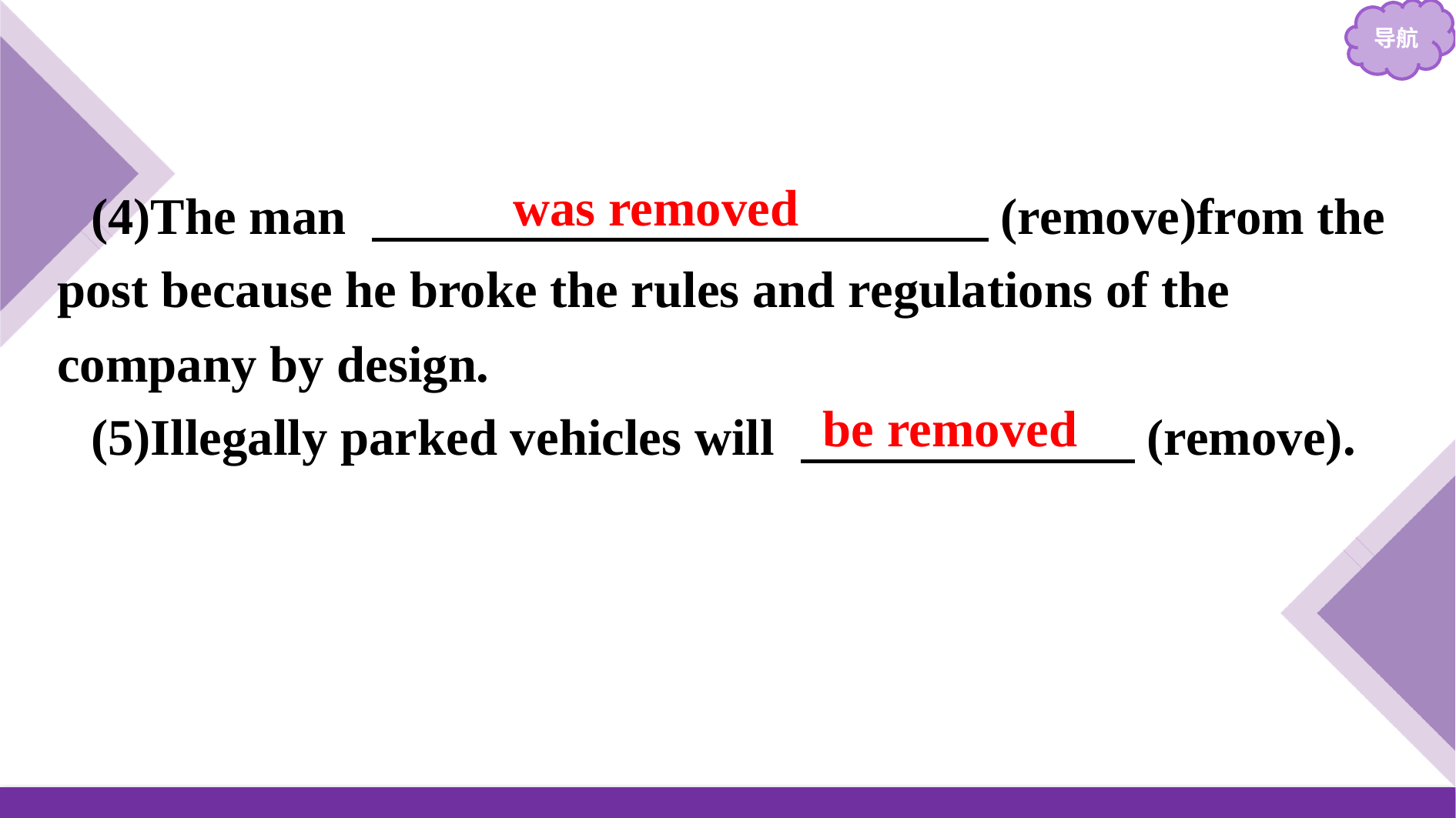

(4)The man 　　　　　　　　　　　　(remove)from the post because he broke the rules and regulations of the company by design.
(5)Illegally parked vehicles will 　　　　　　 (remove).
was removed
be removed